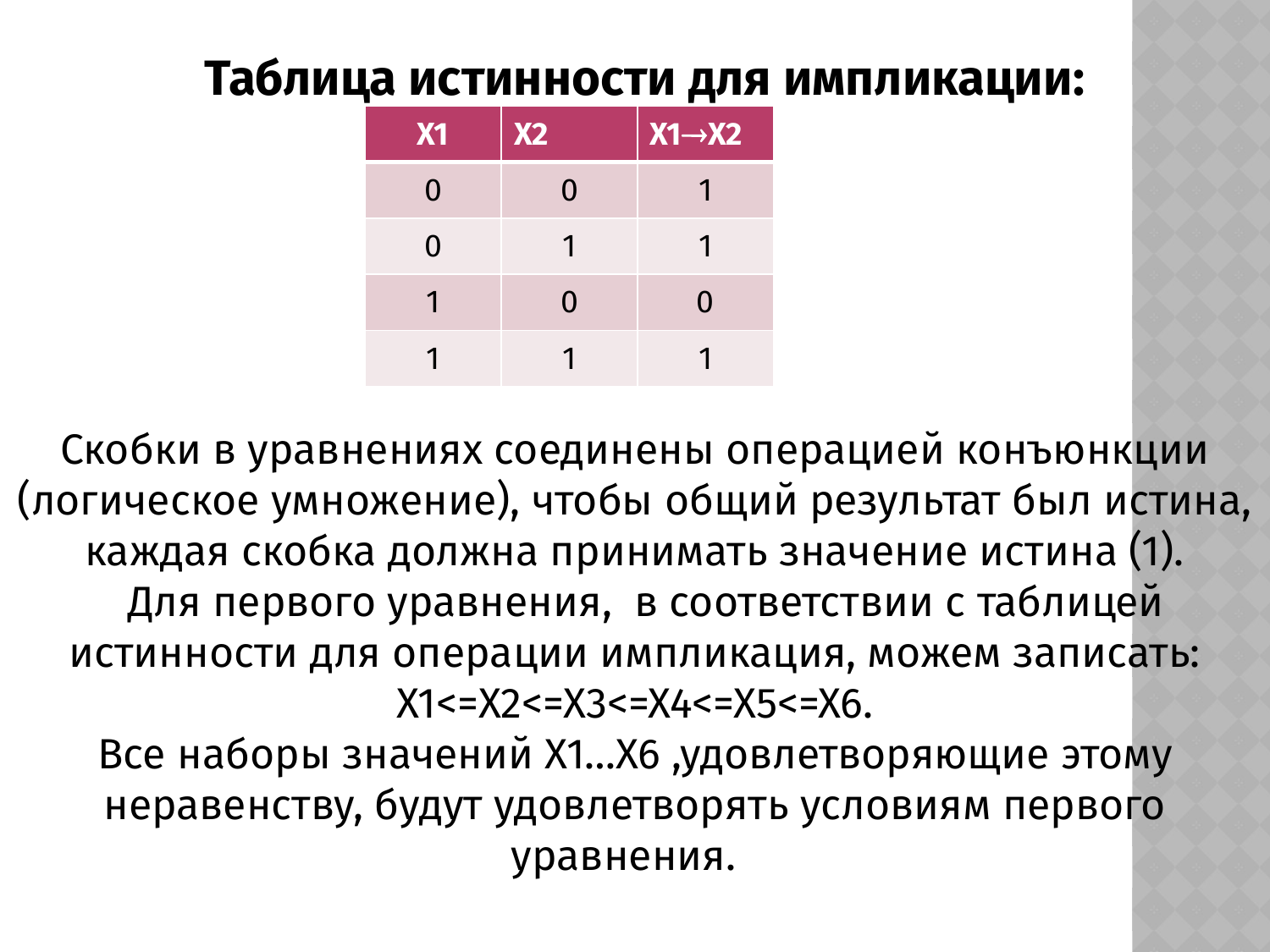

Таблица истинности для импликации:
| Х1 | Х2 | Х1→Х2 |
| --- | --- | --- |
| 0 | 0 | 1 |
| 0 | 1 | 1 |
| 1 | 0 | 0 |
| 1 | 1 | 1 |
Скобки в уравнениях соединены операцией конъюнкции (логическое умножение), чтобы общий результат был истина, каждая скобка должна принимать значение истина (1).
  Для первого уравнения,  в соответствии с таблицей истинности для операции импликация, можем записать:
Х1<=X2<=X3<=X4<=X5<=X6.
Все наборы значений Х1…Х6 ,удовлетворяющие этому неравенству, будут удовлетворять условиям первого уравнения.